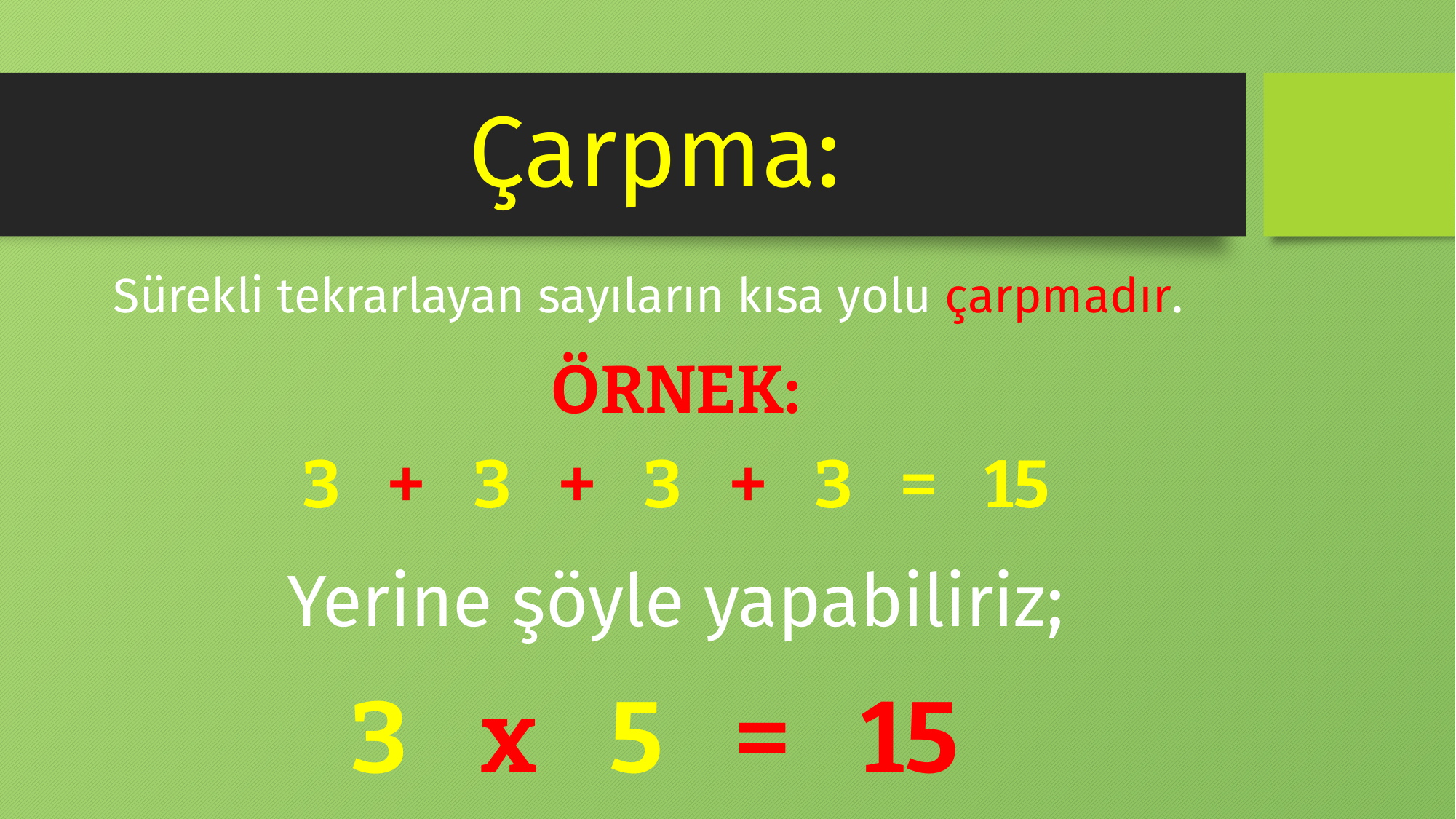

# Çarpma:
Sürekli tekrarlayan sayıların kısa yolu çarpmadır.
ÖRNEK:
3    +    3    +    3    +    3    =    15
Yerine şöyle yapabiliriz;
3    x    5    =    15